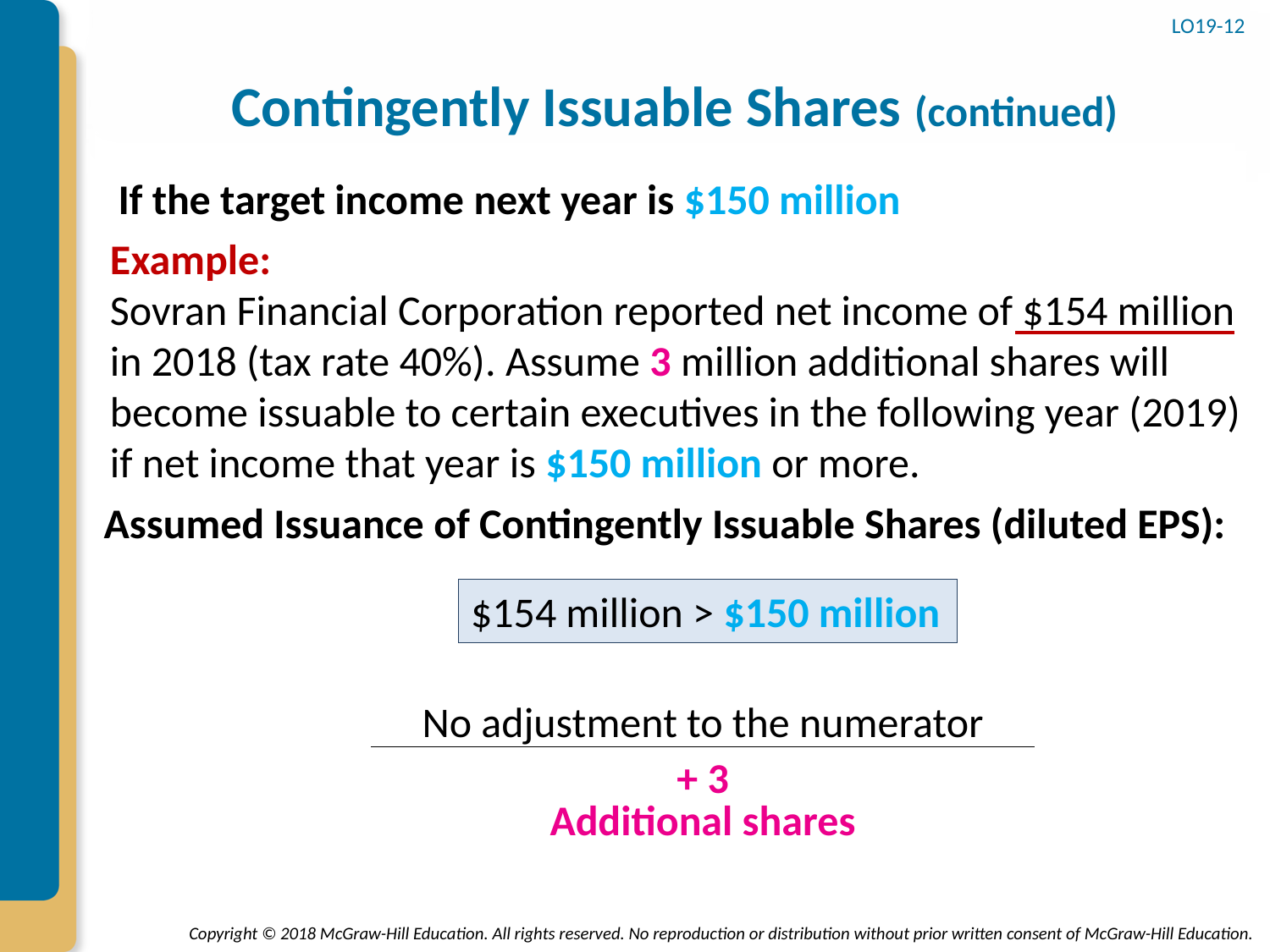

# Contingently Issuable Shares (continued)
LO19-12
If the target income next year is $150 million
Example:
Sovran Financial Corporation reported net income of $154 million in 2018 (tax rate 40%). Assume 3 million additional shares will become issuable to certain executives in the following year (2019) if net income that year is $150 million or more.
Assumed Issuance of Contingently Issuable Shares (diluted EPS):
$154 million > $150 million
No adjustment to the numerator
+ 3
Additional shares